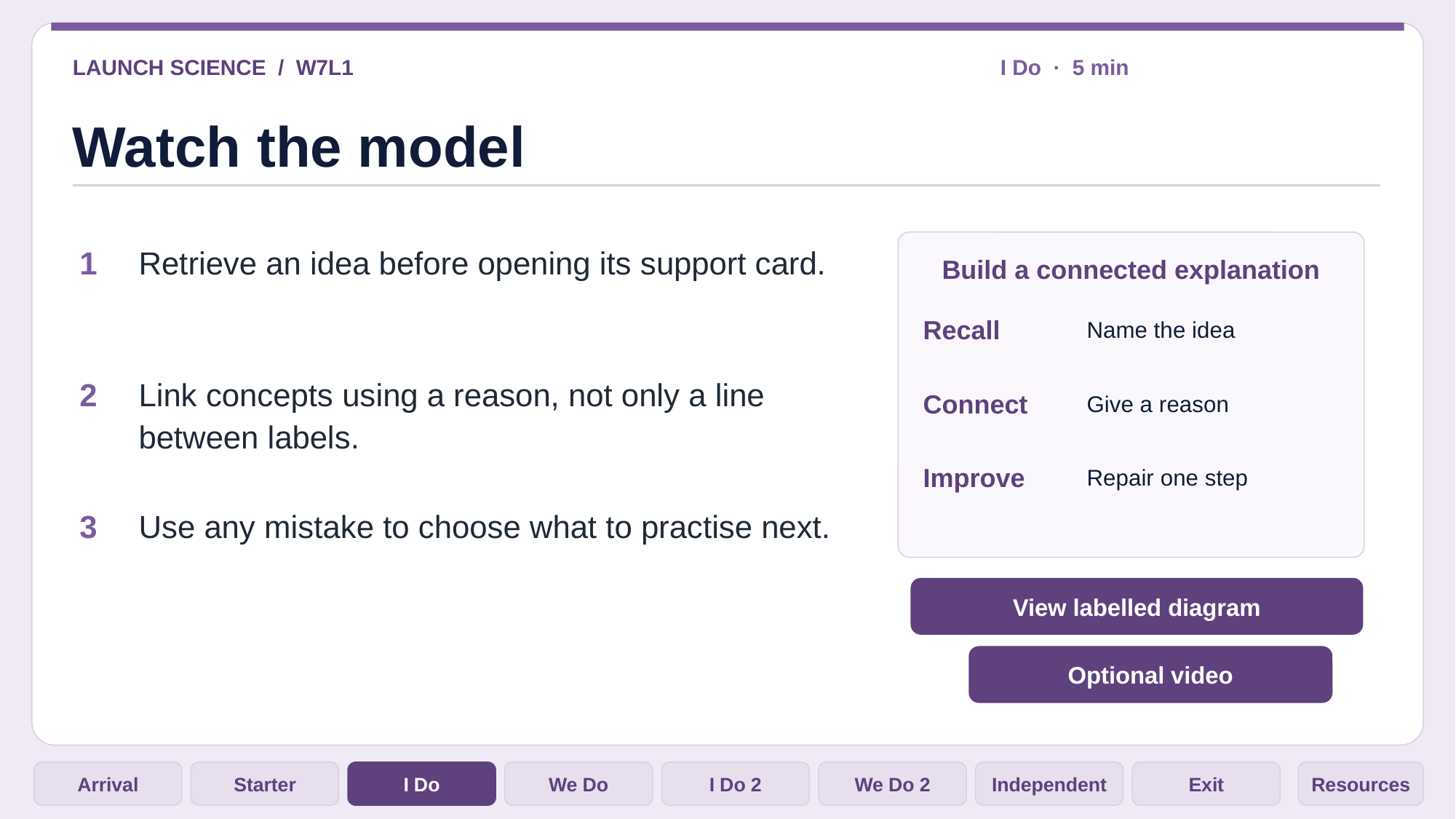

LAUNCH SCIENCE  /  W7L1
I Do  ·  5 min
Watch the model

1
Retrieve an idea before opening its support card.
Build a connected explanation
Recall
Name the idea
2
Link concepts using a reason, not only a line between labels.
Connect
Give a reason
Improve
Repair one step
3
Use any mistake to choose what to practise next.
View labelled diagram
Optional video
Arrival
Starter
I Do
We Do
I Do 2
We Do 2
Independent
Exit
Resources